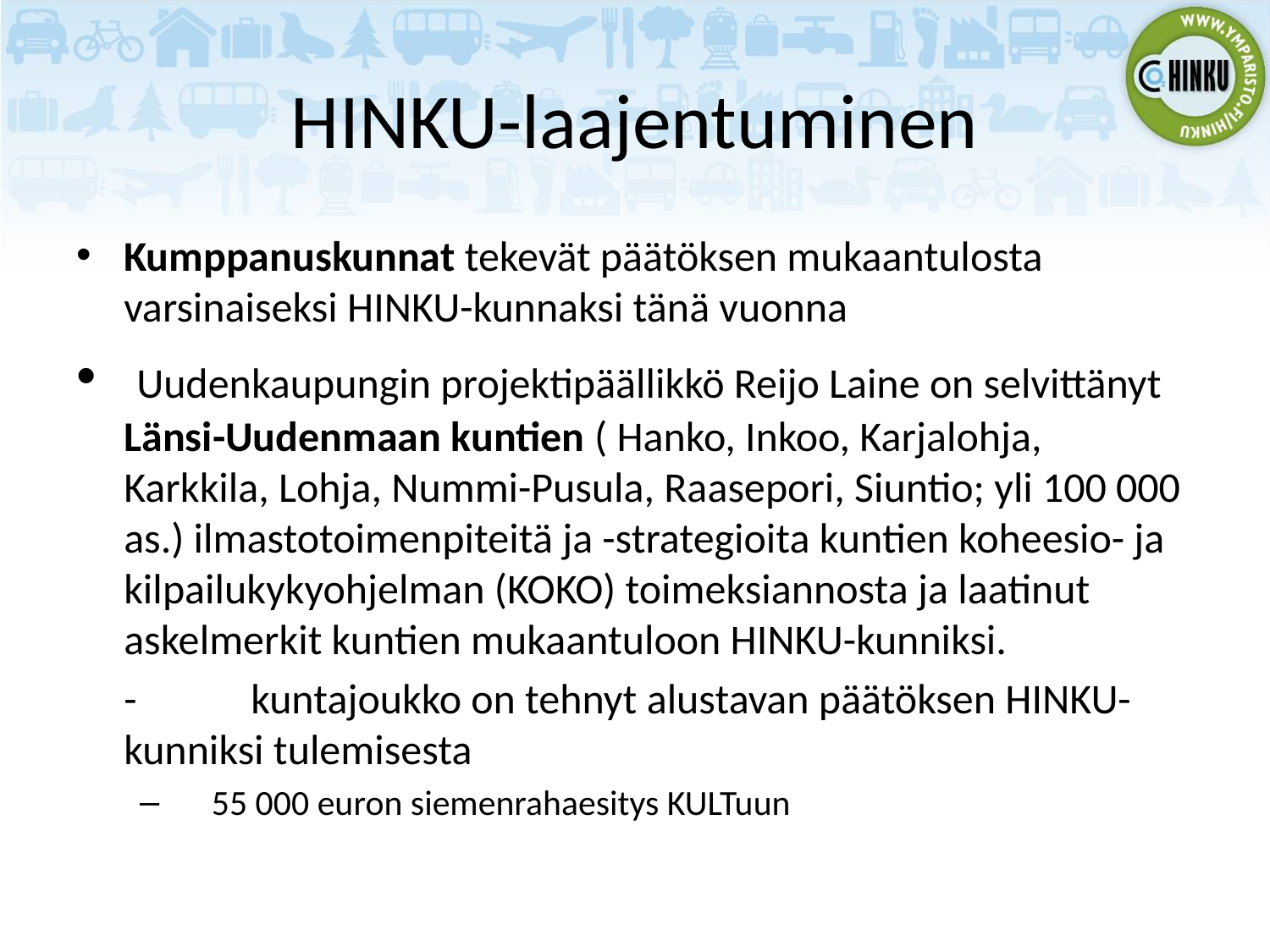

# HINKU-laajentuminen
Kumppanuskunnat tekevät päätöksen mukaantulosta varsinaiseksi HINKU-kunnaksi tänä vuonna
 Uudenkaupungin projektipäällikkö Reijo Laine on selvittänyt Länsi-Uudenmaan kuntien ( Hanko, Inkoo, Karjalohja, Karkkila, Lohja, Nummi-Pusula, Raasepori, Siuntio; yli 100 000 as.) ilmastotoimenpiteitä ja -strategioita kuntien koheesio- ja kilpailukykyohjelman (KOKO) toimeksiannosta ja laatinut askelmerkit kuntien mukaantuloon HINKU-kunniksi.
	-	kuntajoukko on tehnyt alustavan päätöksen HINKU-	kunniksi tulemisesta
    55 000 euron siemenrahaesitys KULTuun